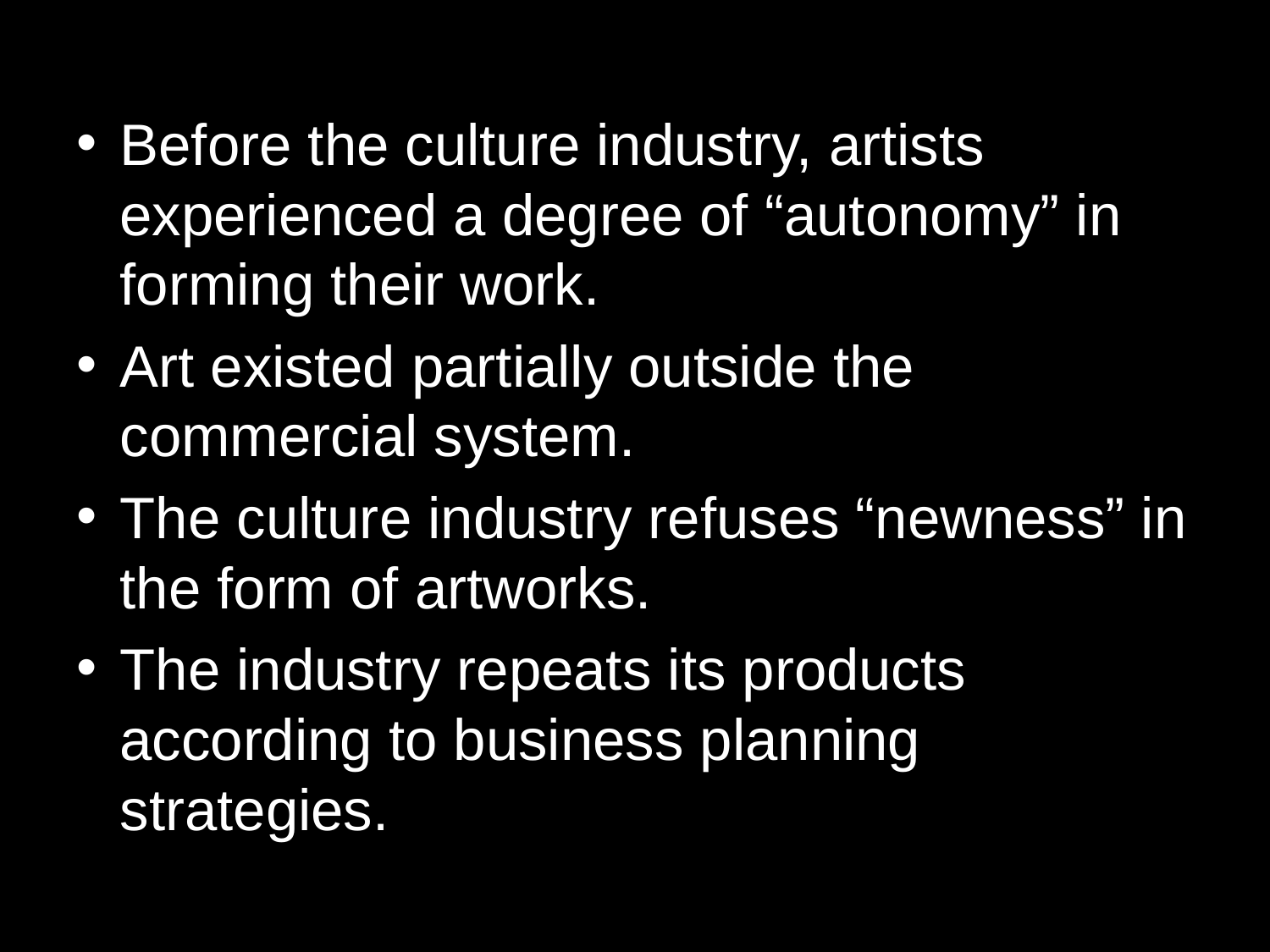

Before the culture industry, artists experienced a degree of “autonomy” in forming their work.
Art existed partially outside the commercial system.
The culture industry refuses “newness” in the form of artworks.
The industry repeats its products according to business planning strategies.